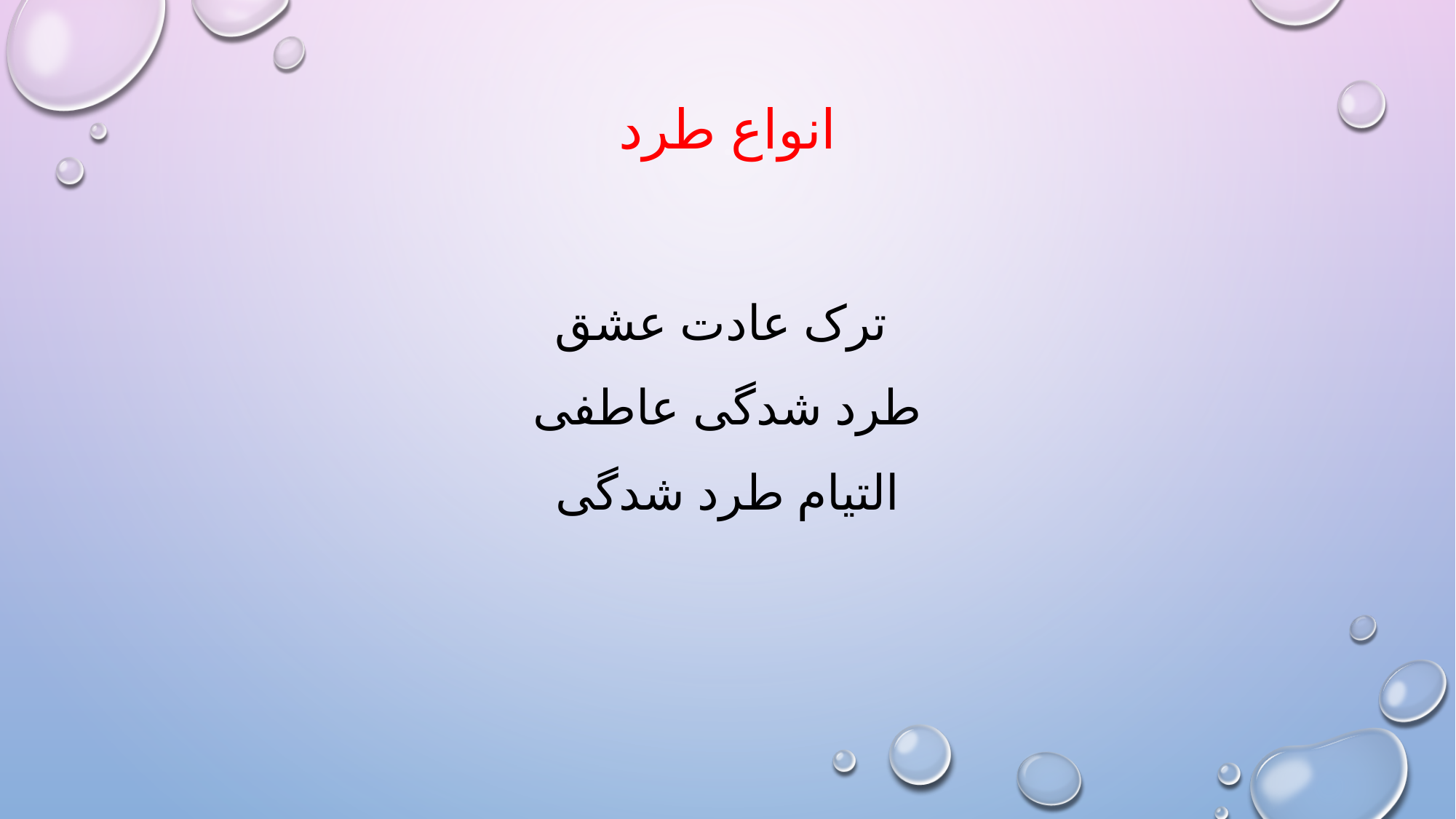

# انواع طرد
ترک عادت عشق
طرد شدگی عاطفی
التیام طرد شدگی